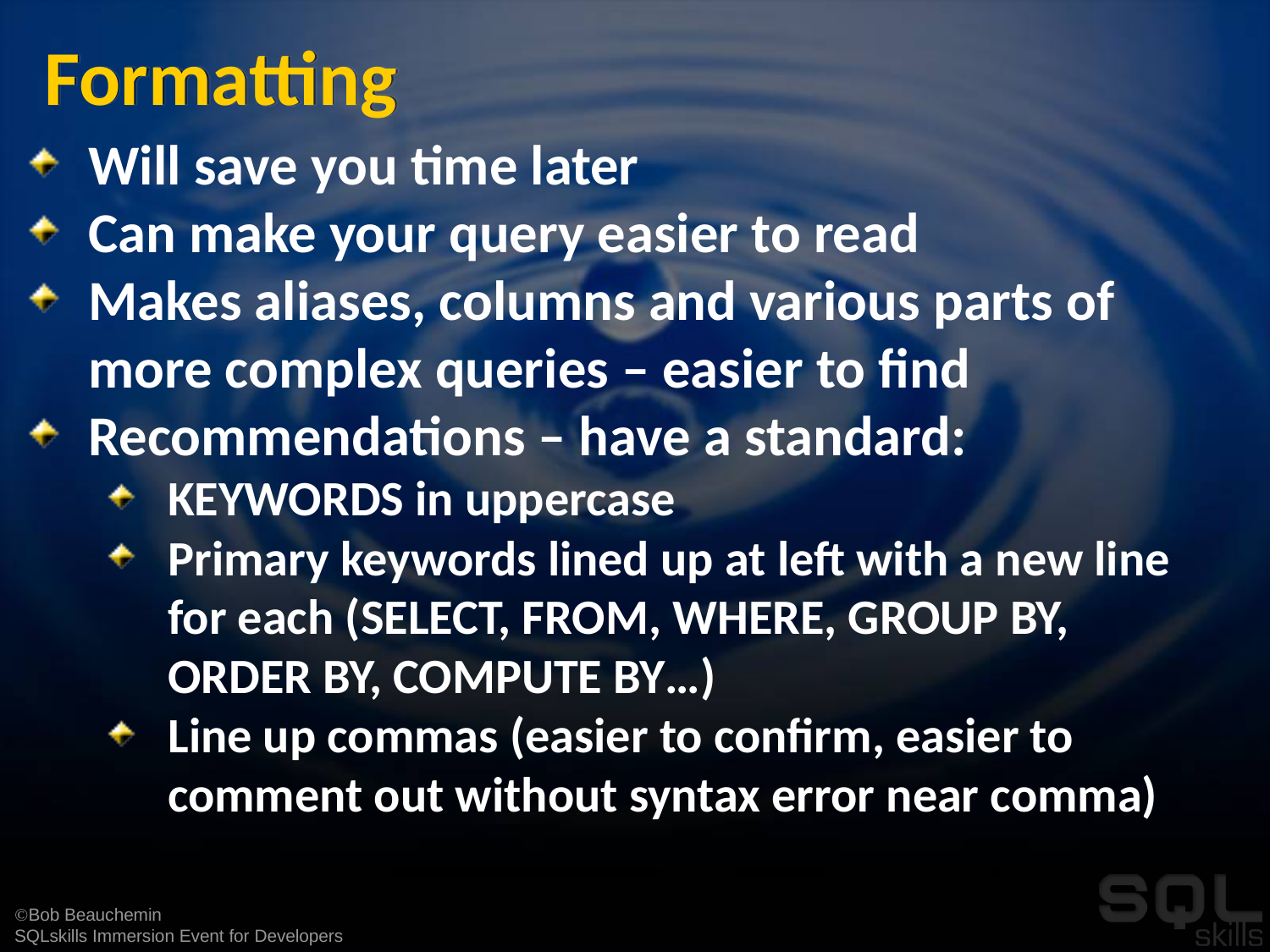

# Formatting
Will save you time later
Can make your query easier to read
Makes aliases, columns and various parts of more complex queries – easier to find
Recommendations – have a standard:
KEYWORDS in uppercase
Primary keywords lined up at left with a new line for each (SELECT, FROM, WHERE, GROUP BY, ORDER BY, COMPUTE BY…)
Line up commas (easier to confirm, easier to comment out without syntax error near comma)